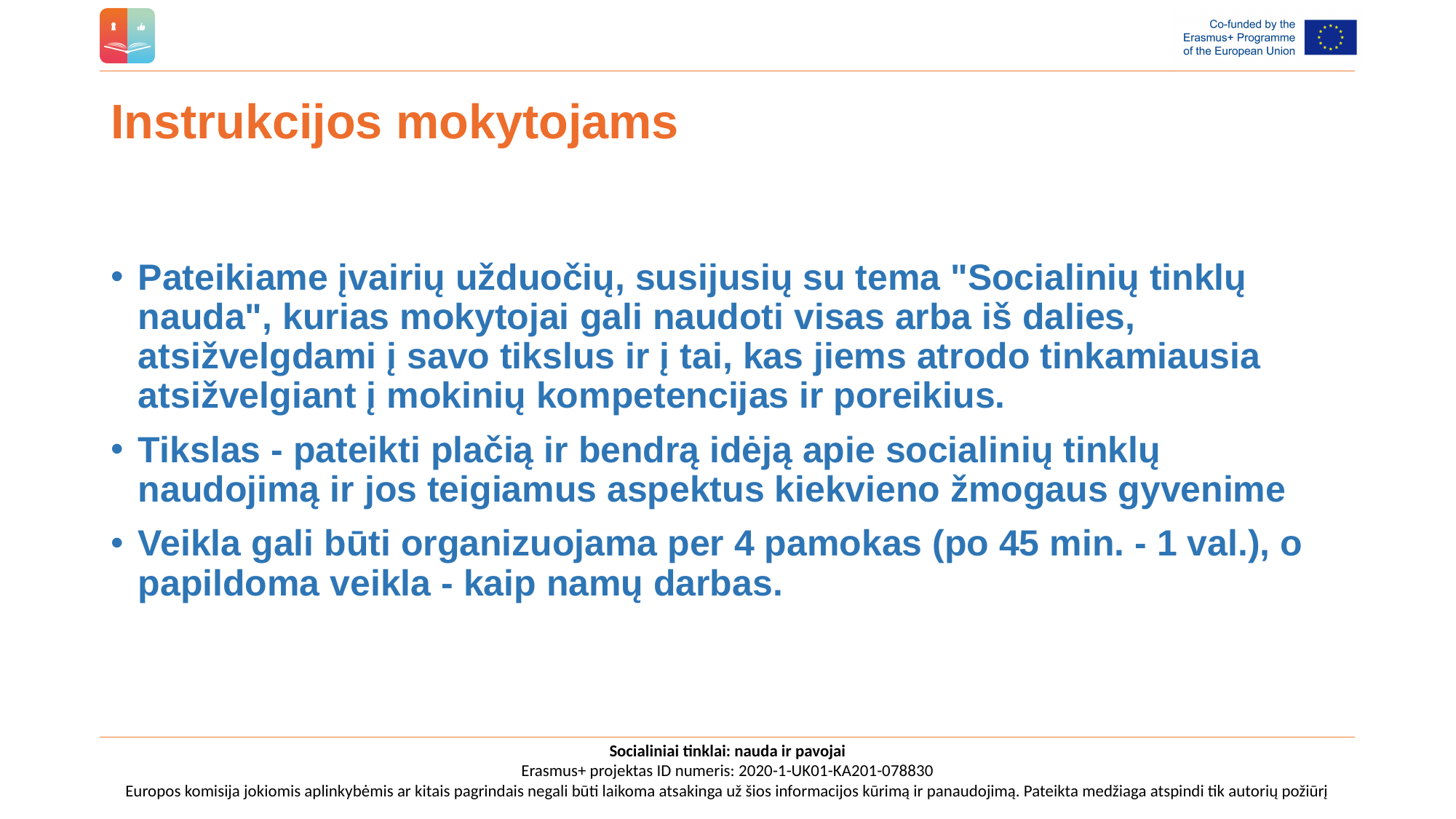

# Instrukcijos mokytojams

Pateikiame įvairių užduočių, susijusių su tema "Socialinių tinklų nauda", kurias mokytojai gali naudoti visas arba iš dalies, atsižvelgdami į savo tikslus ir į tai, kas jiems atrodo tinkamiausia atsižvelgiant į mokinių kompetencijas ir poreikius.
Tikslas - pateikti plačią ir bendrą idėją apie socialinių tinklų naudojimą ir jos teigiamus aspektus kiekvieno žmogaus gyvenime
Veikla gali būti organizuojama per 4 pamokas (po 45 min. - 1 val.), o papildoma veikla - kaip namų darbas.

Socialiniai tinklai: nauda ir pavojai
Erasmus+ projektas ID numeris: 2020-1-UK01-KA201-078830
Europos komisija jokiomis aplinkybėmis ar kitais pagrindais negali būti laikoma atsakinga už šios informacijos kūrimą ir panaudojimą. Pateikta medžiaga atspindi tik autorių požiūrį